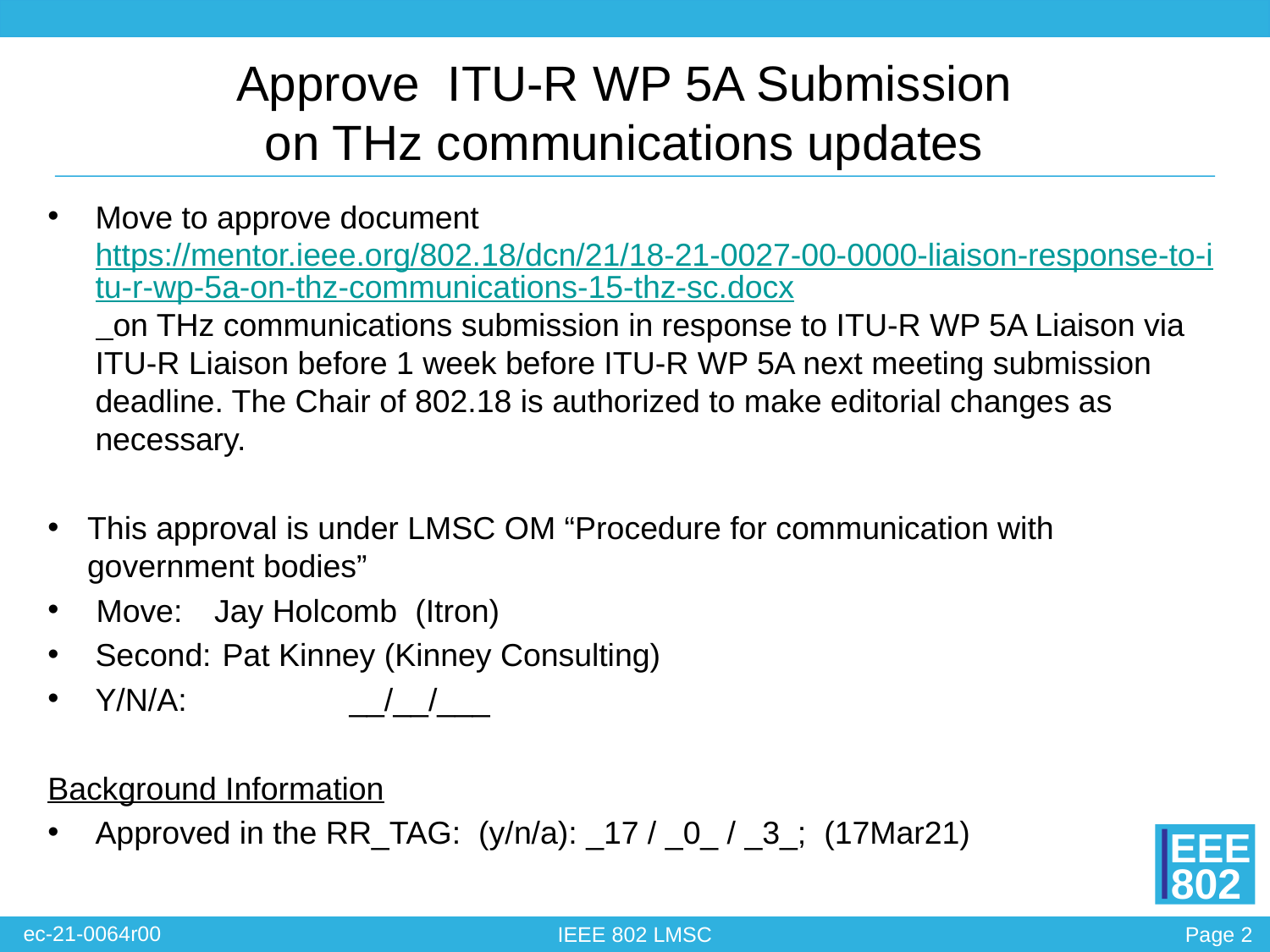

# Approve  ITU-R WP 5A Submission on THz communications updates
Move to approve document https://mentor.ieee.org/802.18/dcn/21/18-21-0027-00-0000-liaison-response-to-itu-r-wp-5a-on-thz-communications-15-thz-sc.docx  on THz communications submission in response to ITU-R WP 5A Liaison via ITU-R Liaison before 1 week before ITU-R WP 5A next meeting submission deadline. The Chair of 802.18 is authorized to make editorial changes as necessary.

This approval is under LMSC OM “Procedure for communication with government bodies”
 Move:	Jay Holcomb  (Itron)
Second:	Pat Kinney (Kinney Consulting)
Y/N/A:    	__/__/___

Background Information
Approved in the RR_TAG:  (y/n/a): _17 / _0_ / _3_;  (17Mar21)